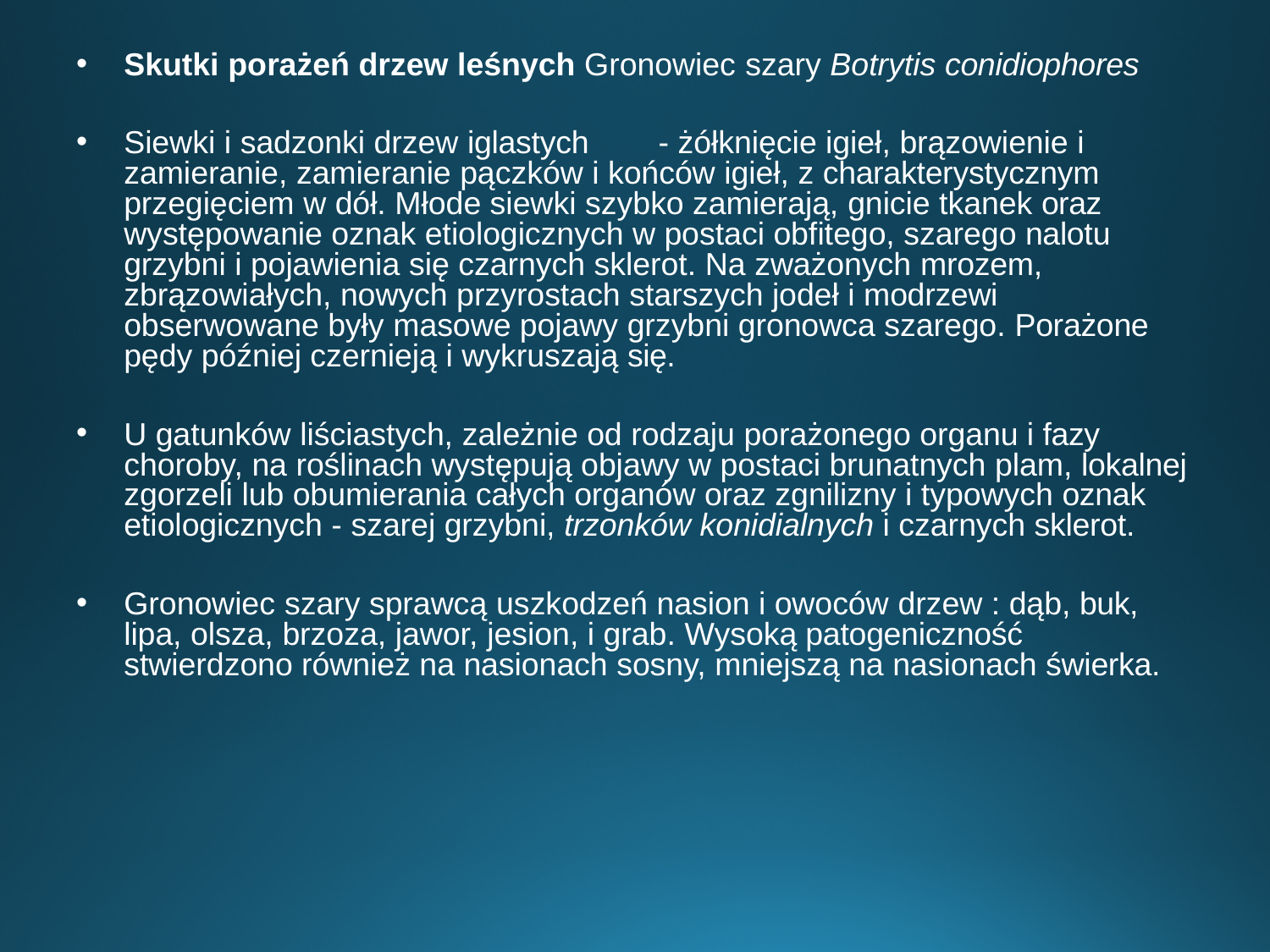

Skutki porażeń drzew leśnych Gronowiec szary Botrytis conidiophores

Siewki i sadzonki drzew iglastych	- żółknięcie igieł, brązowienie i zamieranie, zamieranie pączków i końców igieł, z charakterystycznym przegięciem w dół. Młode siewki szybko zamierają, gnicie tkanek oraz występowanie oznak etiologicznych w postaci obfitego, szarego nalotu grzybni i pojawienia się czarnych sklerot. Na zważonych mrozem, zbrązowiałych, nowych przyrostach starszych jodeł i modrzewi obserwowane były masowe pojawy grzybni gronowca szarego. Porażone pędy później czernieją i wykruszają się.

U gatunków liściastych, zależnie od rodzaju porażonego organu i fazy choroby, na roślinach występują objawy w postaci brunatnych plam, lokalnej zgorzeli lub obumierania całych organów oraz zgnilizny i typowych oznak etiologicznych - szarej grzybni, trzonków konidialnych i czarnych sklerot.

Gronowiec szary sprawcą uszkodzeń nasion i owoców drzew : dąb, buk, lipa, olsza, brzoza, jawor, jesion, i grab. Wysoką patogeniczność stwierdzono również na nasionach sosny, mniejszą na nasionach świerka.